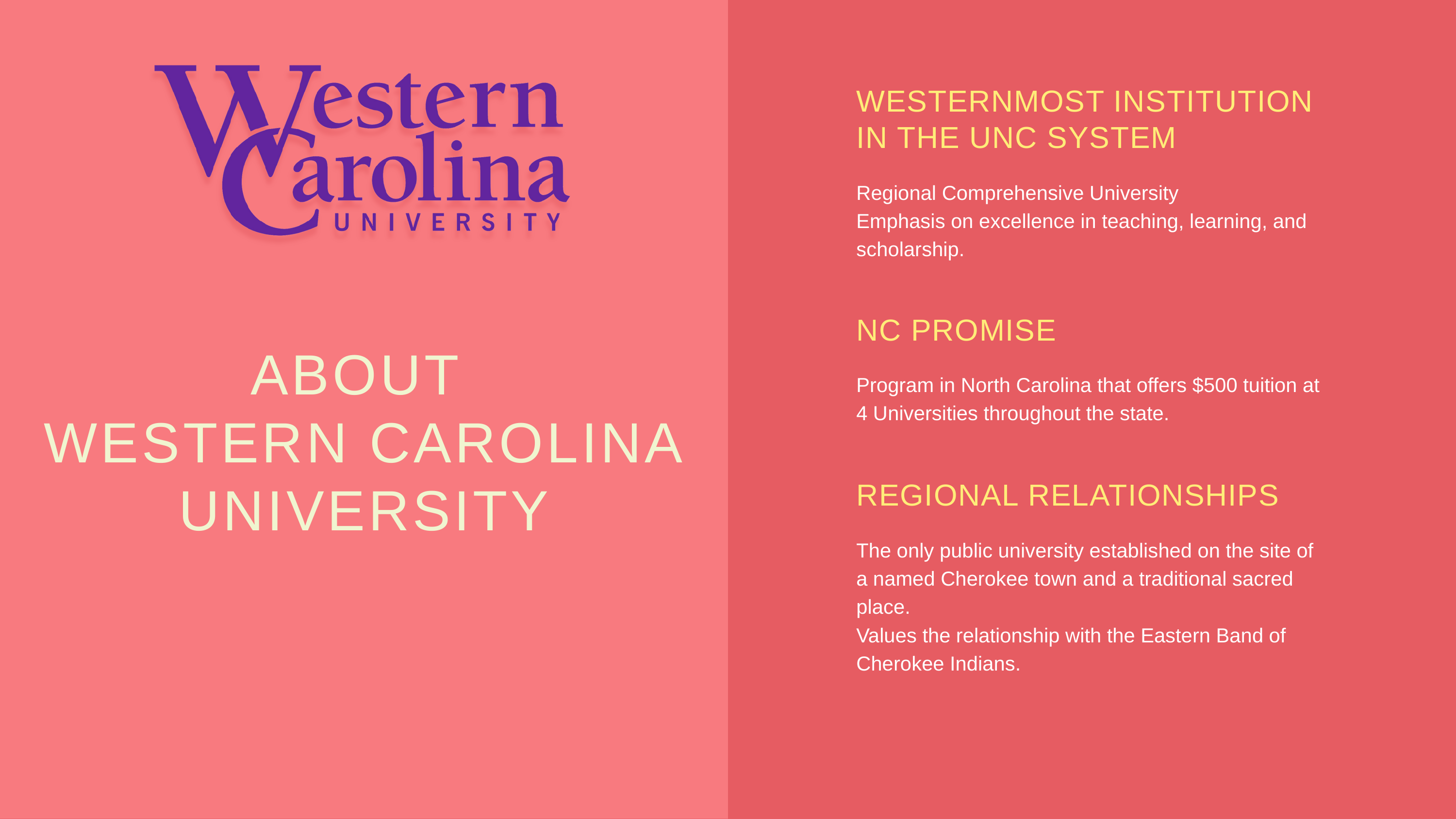

WESTERNMOST INSTITUTION IN THE UNC SYSTEM
Regional Comprehensive University
Emphasis on excellence in teaching, learning, and scholarship.
NC PROMISE
Program in North Carolina that offers $500 tuition at 4 Universities throughout the state.
ABOUT
WESTERN CAROLINA UNIVERSITY
REGIONAL RELATIONSHIPS
The only public university established on the site of a named Cherokee town and a traditional sacred place.
Values the relationship with the Eastern Band of Cherokee Indians.